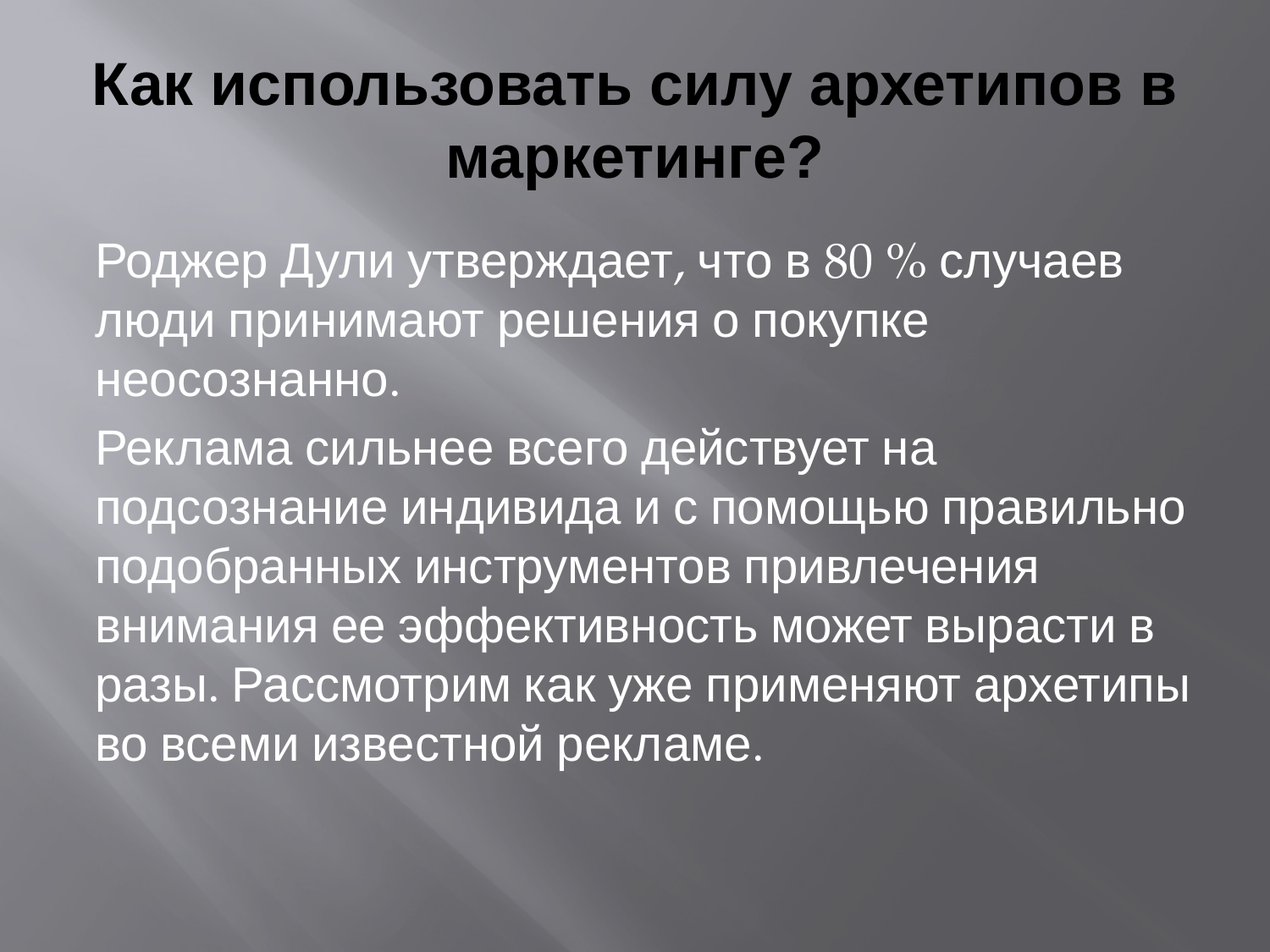

# Как использовать силу архетипов в маркетинге?
Роджер Дули утверждает, что в 80 % случаев люди принимают решения о покупке неосознанно.
Реклама сильнее всего действует на подсознание индивида и с помощью правильно подобранных инструментов привлечения внимания ее эффективность может вырасти в разы. Рассмотрим как уже применяют архетипы во всеми известной рекламе.